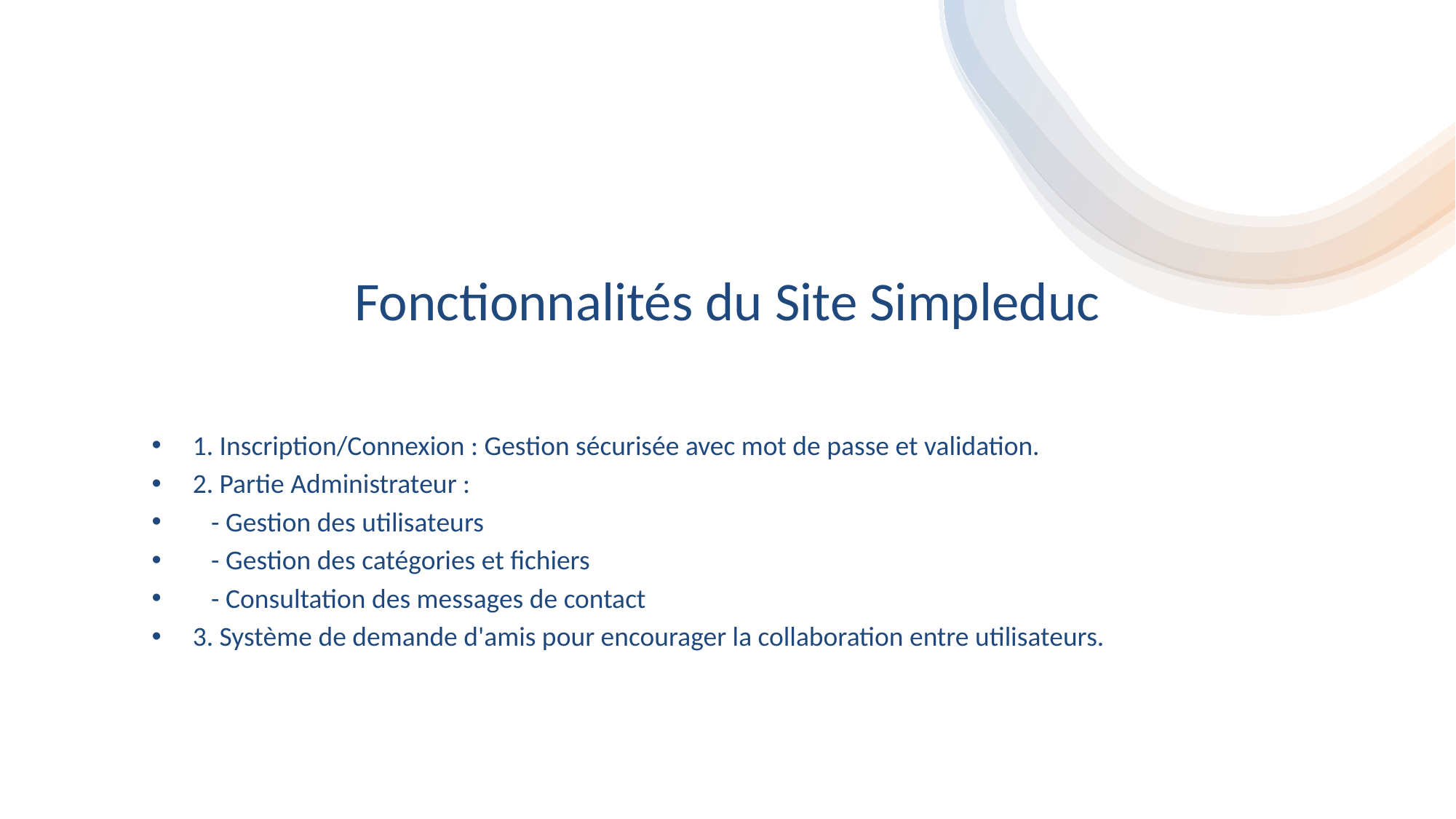

# Fonctionnalités du Site Simpleduc

1. Inscription/Connexion : Gestion sécurisée avec mot de passe et validation.
2. Partie Administrateur :
   - Gestion des utilisateurs
   - Gestion des catégories et fichiers
   - Consultation des messages de contact
3. Système de demande d'amis pour encourager la collaboration entre utilisateurs.